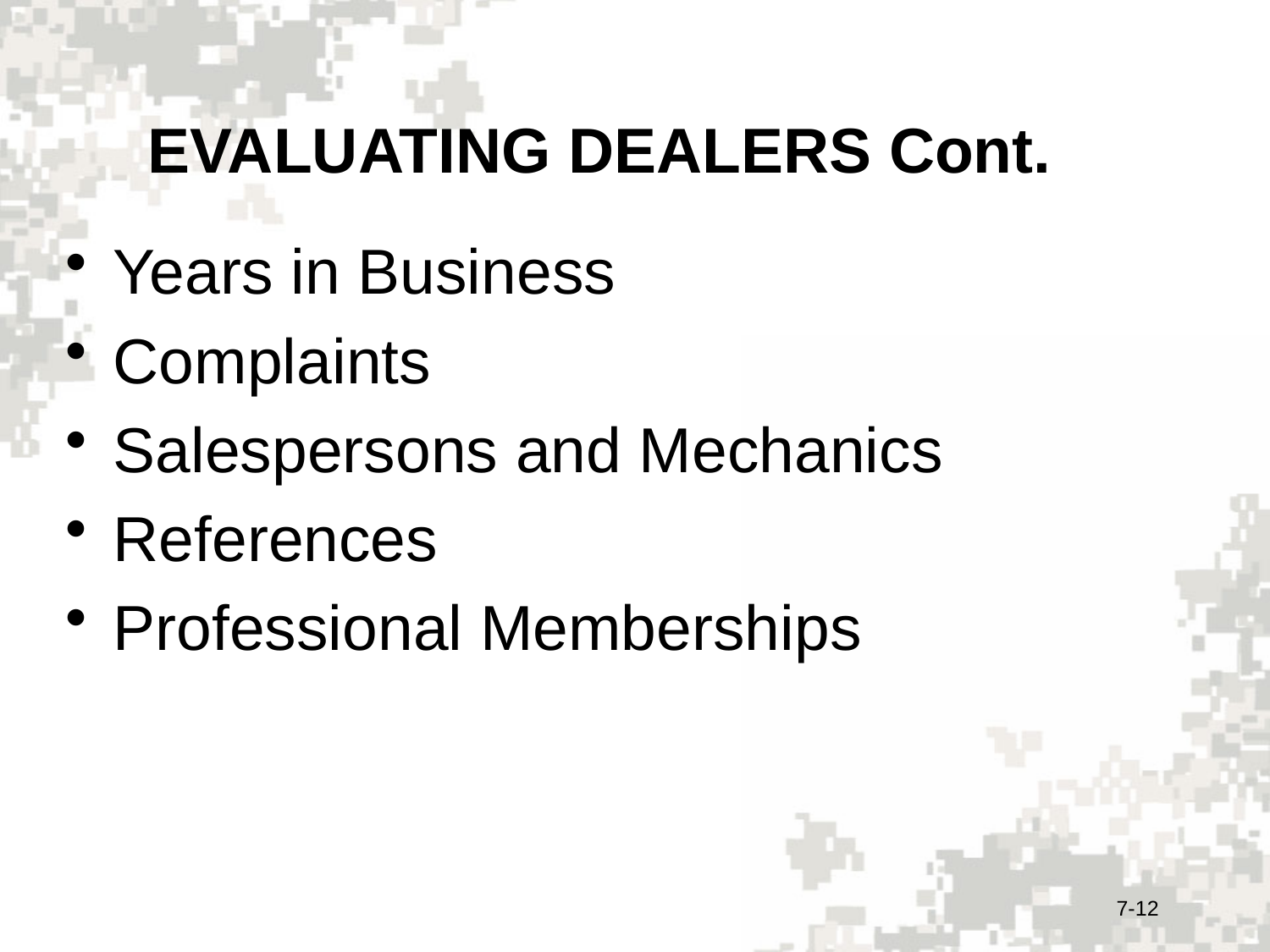

# EVALUATING DEALERS Cont.
Years in Business
Complaints
Salespersons and Mechanics
References
Professional Memberships

7-12